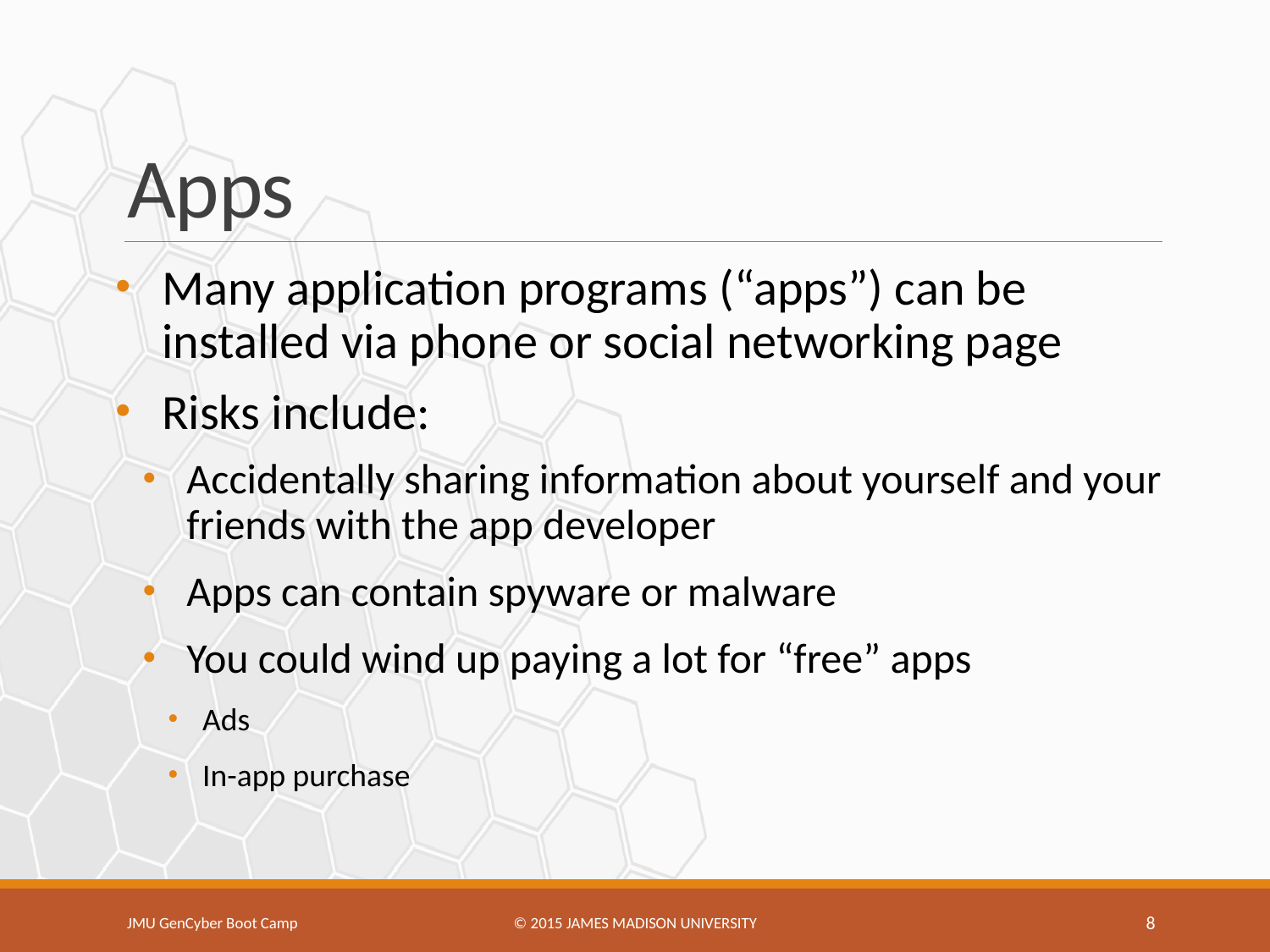

# Apps
Many application programs (“apps”) can be installed via phone or social networking page
Risks include:
Accidentally sharing information about yourself and your friends with the app developer
Apps can contain spyware or malware
You could wind up paying a lot for “free” apps
Ads
In-app purchase
JMU GenCyber Boot Camp
© 2015 James Madison university
8